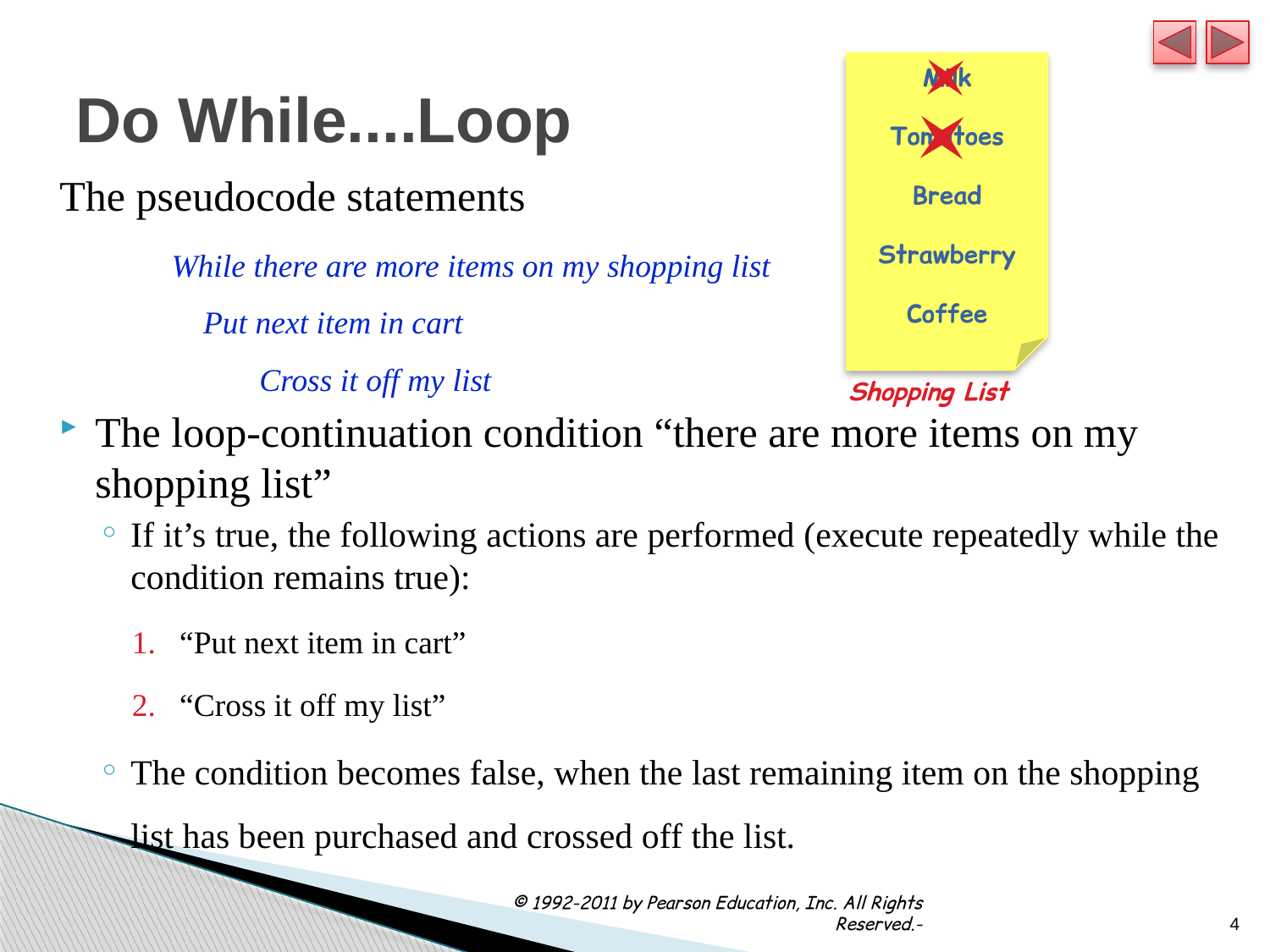

# Do While....Loop

Milk

Tomatoes

Bread

Strawberry

Coffee

The pseudocode statements
While there are more items on my shopping list
Put next item in cart
       Cross it off my list
The loop-continuation condition “there are more items on my shopping list”
If it’s true, the following actions are performed (execute repeatedly while the condition remains true):
“Put next item in cart”
“Cross it off my list”
The condition becomes false, when the last remaining item on the shopping list has been purchased and crossed off the list.

Shopping List
© 1992-2011 by Pearson Education, Inc. All Rights Reserved.-
4